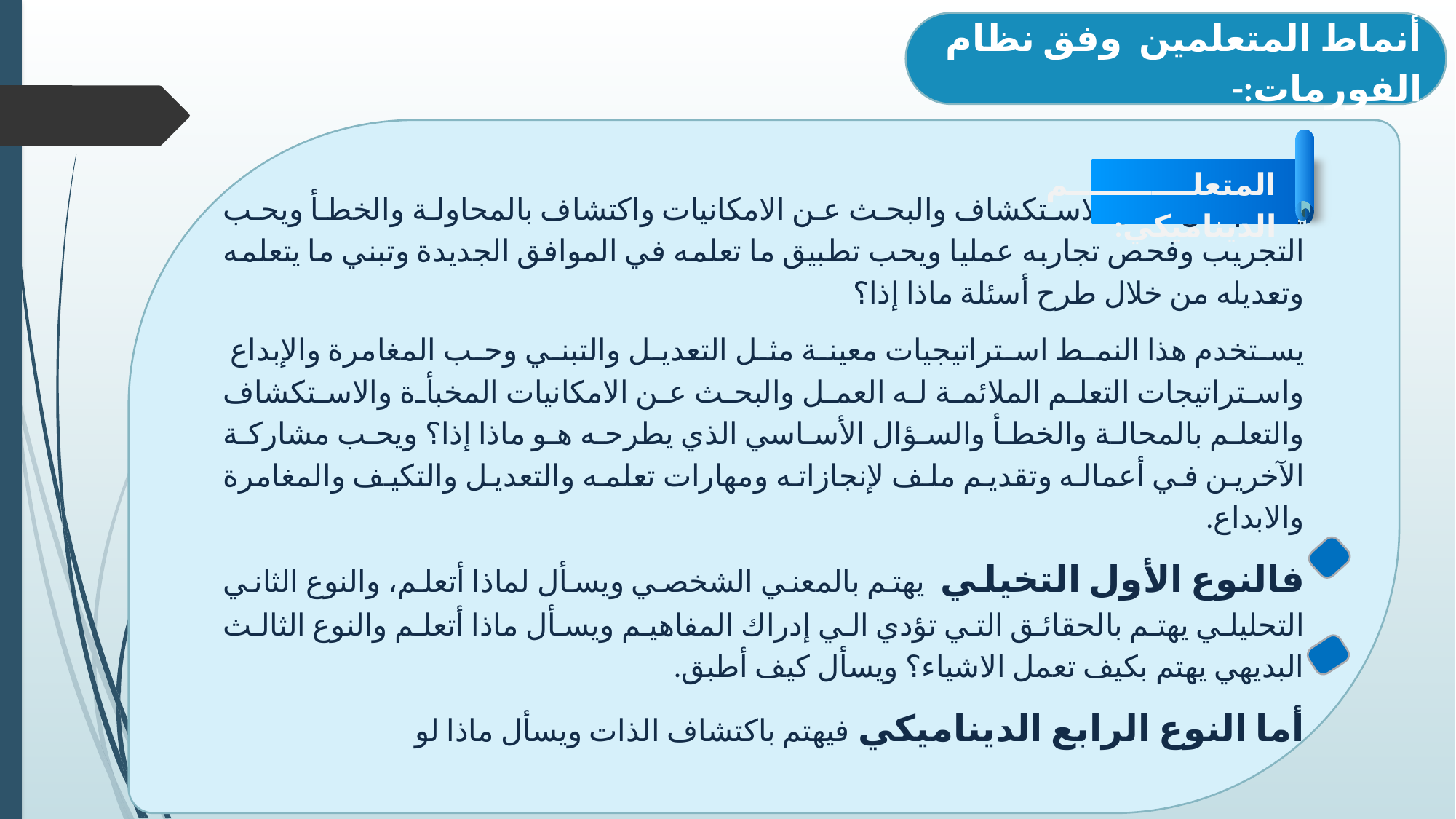

أنماط المتعلمين  وفق نظام الفورمات:-
يتعلم من خلال الاستكشاف والبحث عن الامكانيات واكتشاف بالمحاولة والخطأ ويحب التجريب وفحص تجاربه عمليا ويحب تطبيق ما تعلمه في الموافق الجديدة وتبني ما يتعلمه وتعديله من خلال طرح أسئلة ماذا إذا؟
يستخدم هذا النمط استراتيجيات معينة مثل التعديل والتبني وحب المغامرة والإبداع  واستراتيجات التعلم الملائمة له العمل والبحث عن الامكانيات المخبأة والاستكشاف والتعلم بالمحالة والخطأ والسؤال الأساسي الذي يطرحه هو ماذا إذا؟ ويحب مشاركة الآخرين في أعماله وتقديم ملف لإنجازاته ومهارات تعلمه والتعديل والتكيف والمغامرة والابداع.
فالنوع الأول التخيلي  يهتم بالمعني الشخصي ويسأل لماذا أتعلم، والنوع الثاني التحليلي يهتم بالحقائق التي تؤدي الي إدراك المفاهيم ويسأل ماذا أتعلم والنوع الثالث البديهي يهتم بكيف تعمل الاشياء؟ ويسأل كيف أطبق.
أما النوع الرابع الديناميكي فيهتم باكتشاف الذات ويسأل ماذا لو

المتعلم الديناميكي:
المتعلم التخيلي